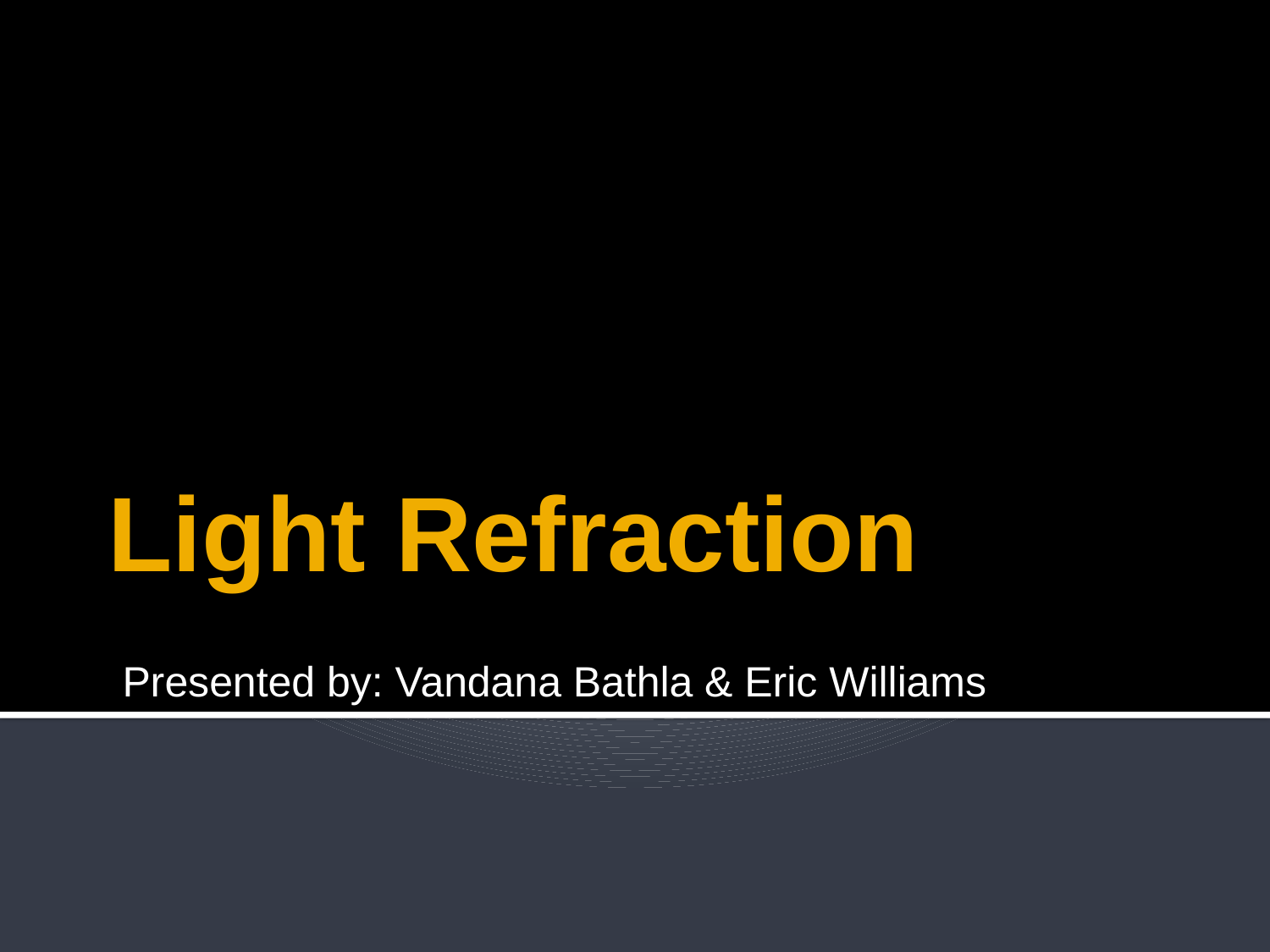

# Light Refraction
Presented by: Vandana Bathla & Eric Williams